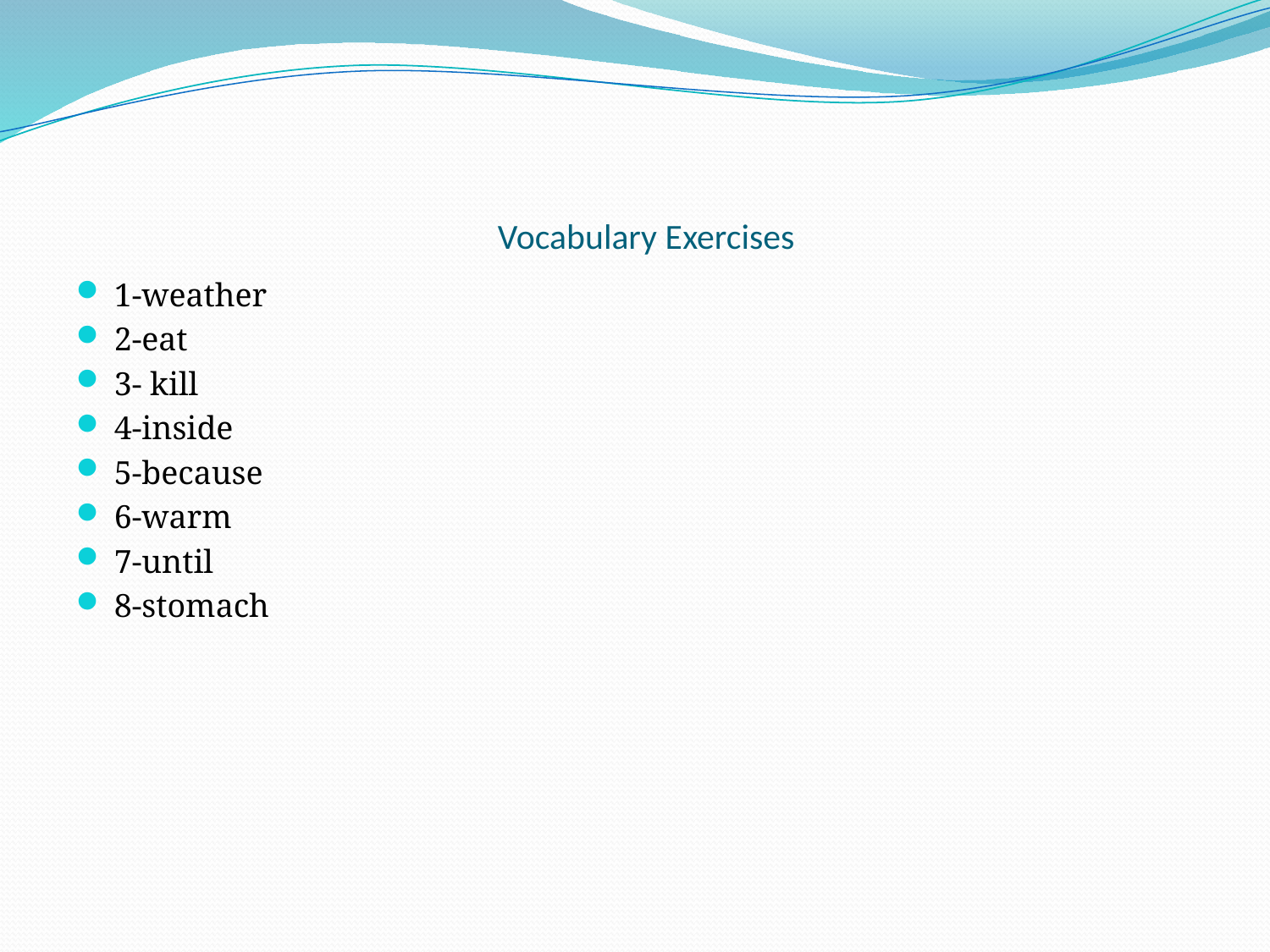

# Vocabulary Exercises
1-weather
2-eat
3- kill
4-inside
5-because
6-warm
7-until
8-stomach